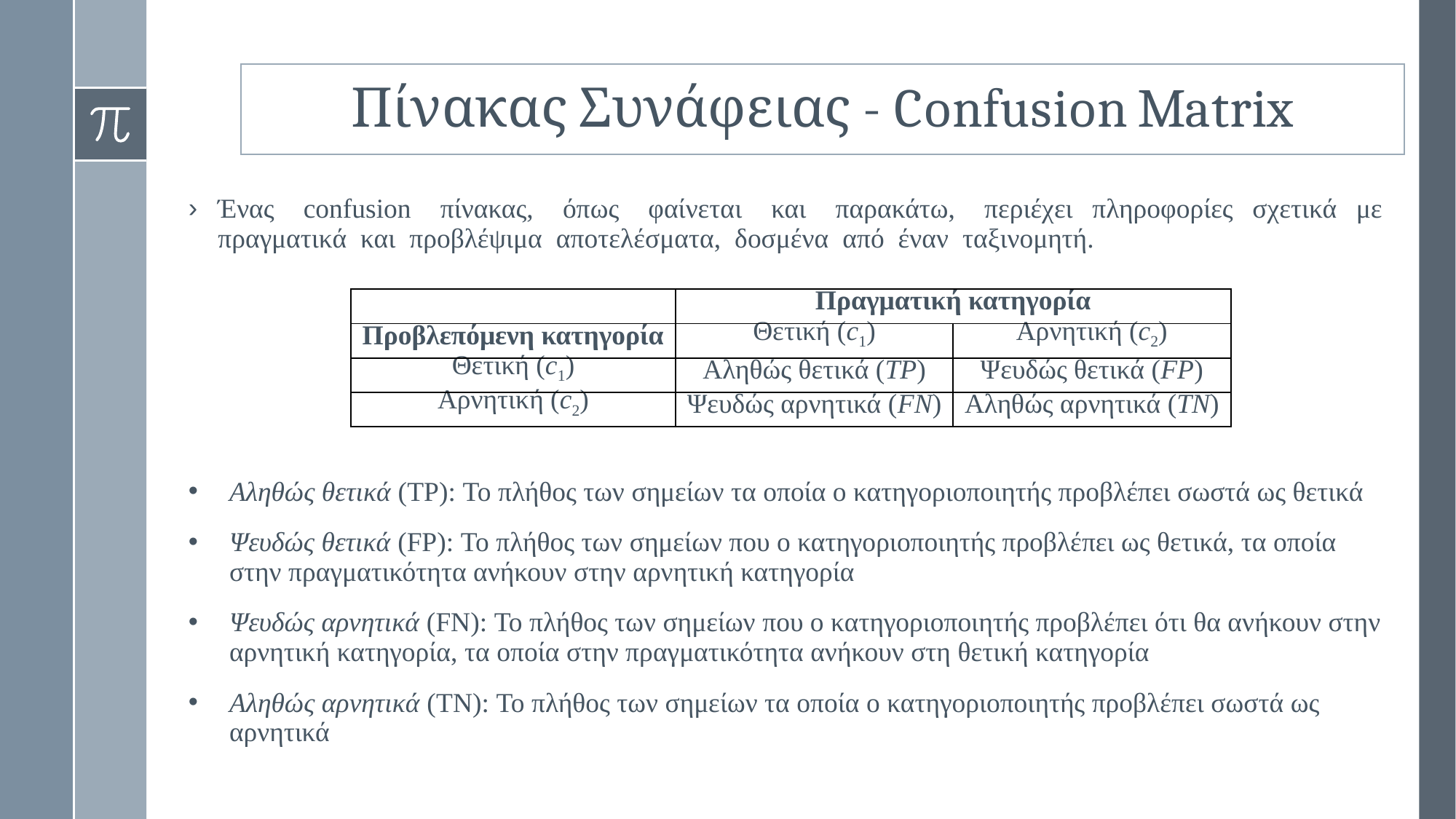

# Πίνακας Συνάφειας - Confusion Matrix
Ένας   confusion   πίνακας,   όπως   φαίνεται   και   παρακάτω,   περιέχει  πληροφορίες  σχετικά  με  πραγματικά  και  προβλέψιμα  αποτελέσματα,  δοσμένα  από  έναν  ταξινομητή.

Αληθώς θετικά (TP): Το πλήθος των σημείων τα οποία ο κατηγοριοποιητής προβλέπει σωστά ως θετικά
Ψευδώς θετικά (FP): Το πλήθος των σημείων που ο κατηγοριοποιητής προβλέπει ως θετικά, τα οποία στην πραγματικότητα ανήκουν στην αρνητική κατηγορία
Ψευδώς αρνητικά (FN): Το πλήθος των σημείων που ο κατηγοριοποιητής προβλέπει ότι θα ανήκουν στην αρνητική κατηγορία, τα οποία στην πραγματικότητα ανήκουν στη θετική κατηγορία
Αληθώς αρνητικά (TN): Το πλήθος των σημείων τα οποία ο κατηγοριοποιητής προβλέπει σωστά ως αρνητικά

|  | Πραγματική κατηγορία |  |
| --- | --- | --- |
| Προβλεπόμενη κατηγορία | Θετική (c1) | Αρνητική (c2) |
| Θετική (c1) | Αληθώς θετικά (TP) | Ψευδώς θετικά (FP) |
| Αρνητική (c2) | Ψευδώς αρνητικά (FN) | Αληθώς αρνητικά (TN) |